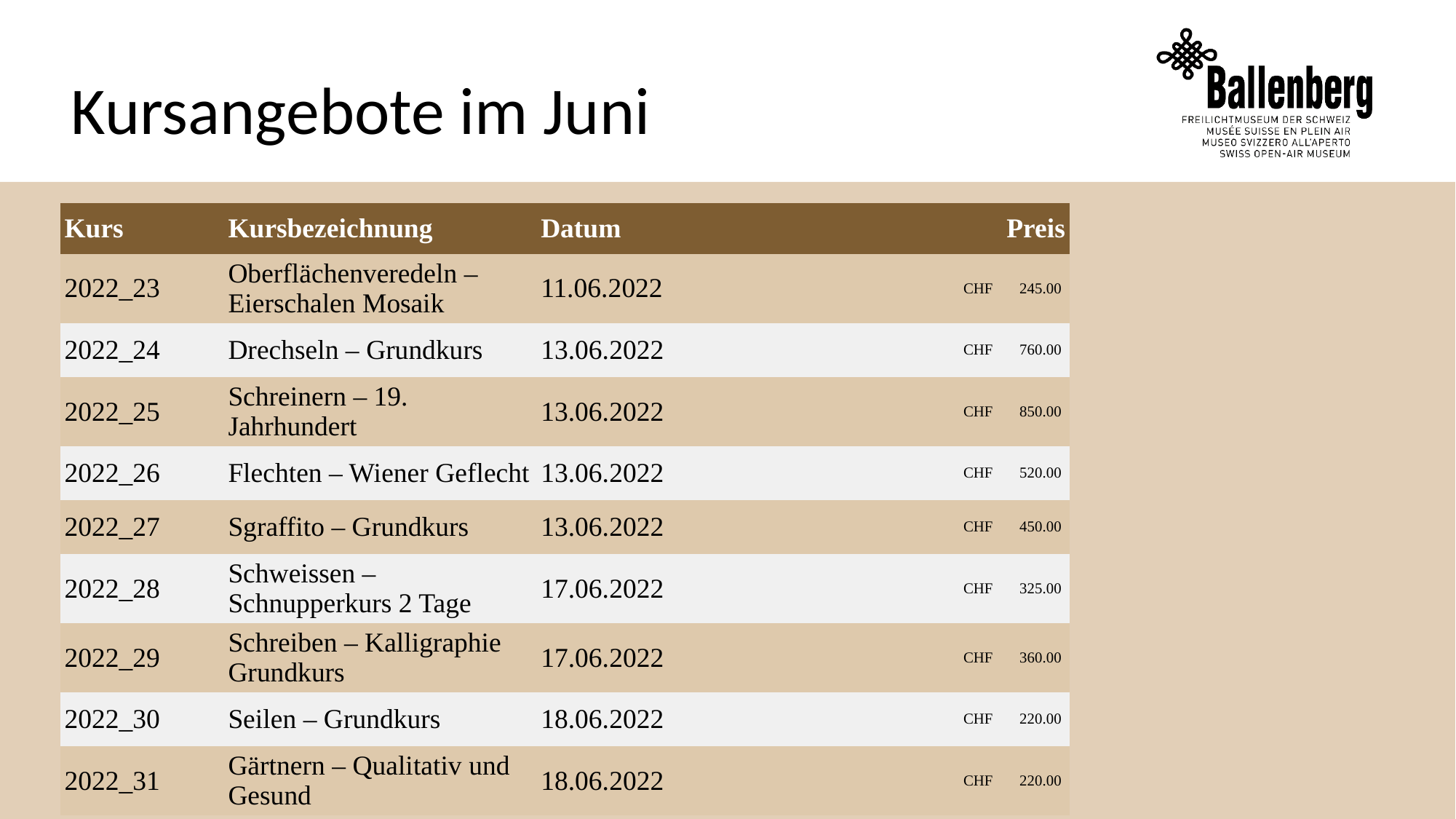

# Kursangebote im Juni
| Kurs | Kursbezeichnung | Datum | Preis |
| --- | --- | --- | --- |
| 2022\_23 | Oberflächenveredeln – Eierschalen Mosaik | 11.06.2022 | CHF 245.00 |
| 2022\_24 | Drechseln – Grundkurs | 13.06.2022 | CHF 760.00 |
| 2022\_25 | Schreinern – 19. Jahrhundert | 13.06.2022 | CHF 850.00 |
| 2022\_26 | Flechten – Wiener Geflecht | 13.06.2022 | CHF 520.00 |
| 2022\_27 | Sgraffito – Grundkurs | 13.06.2022 | CHF 450.00 |
| 2022\_28 | Schweissen – Schnupperkurs 2 Tage | 17.06.2022 | CHF 325.00 |
| 2022\_29 | Schreiben – Kalligraphie Grundkurs | 17.06.2022 | CHF 360.00 |
| 2022\_30 | Seilen – Grundkurs | 18.06.2022 | CHF 220.00 |
| 2022\_31 | Gärtnern – Qualitativ und Gesund | 18.06.2022 | CHF 220.00 |